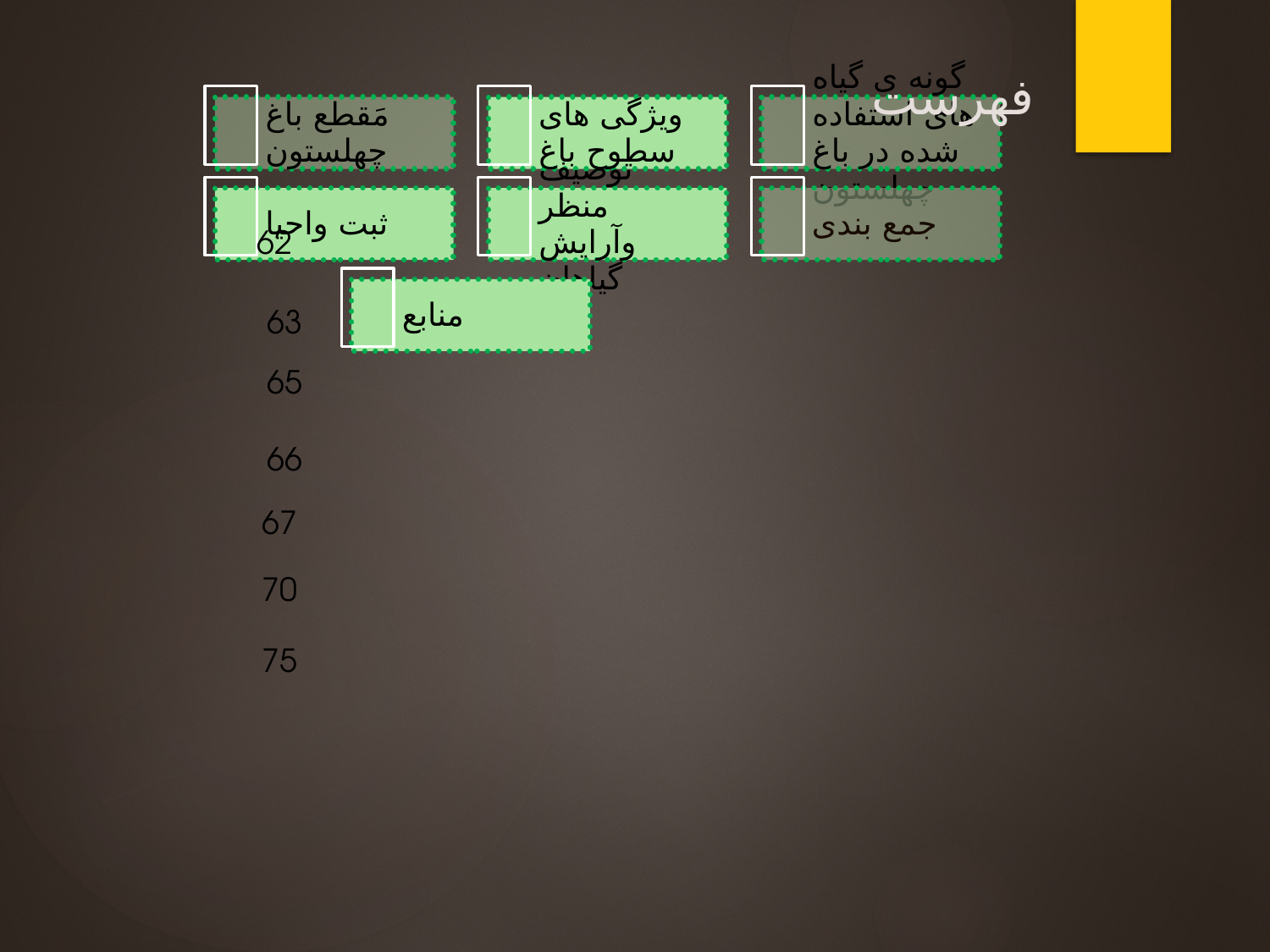

# فهرست
ویژگی های سطوح باغ
توصیف منظر وآرایش گیاهان
ثبت واحیا
جمع بندی
منابع
62
63
65
66
67
70
75